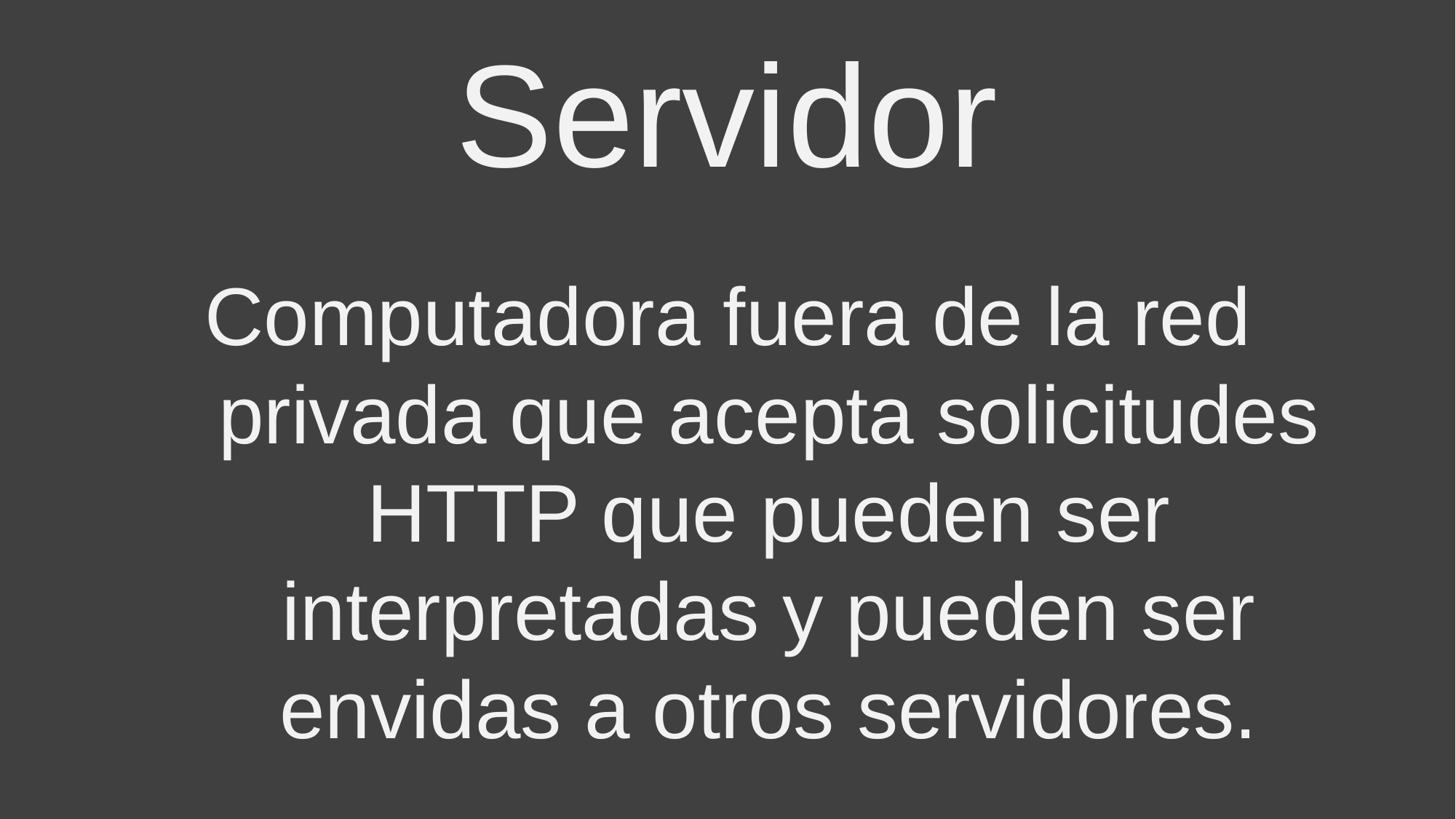

Servidor
Computadora fuera de la red privada que acepta solicitudes HTTP que pueden ser interpretadas y pueden ser envidas a otros servidores.